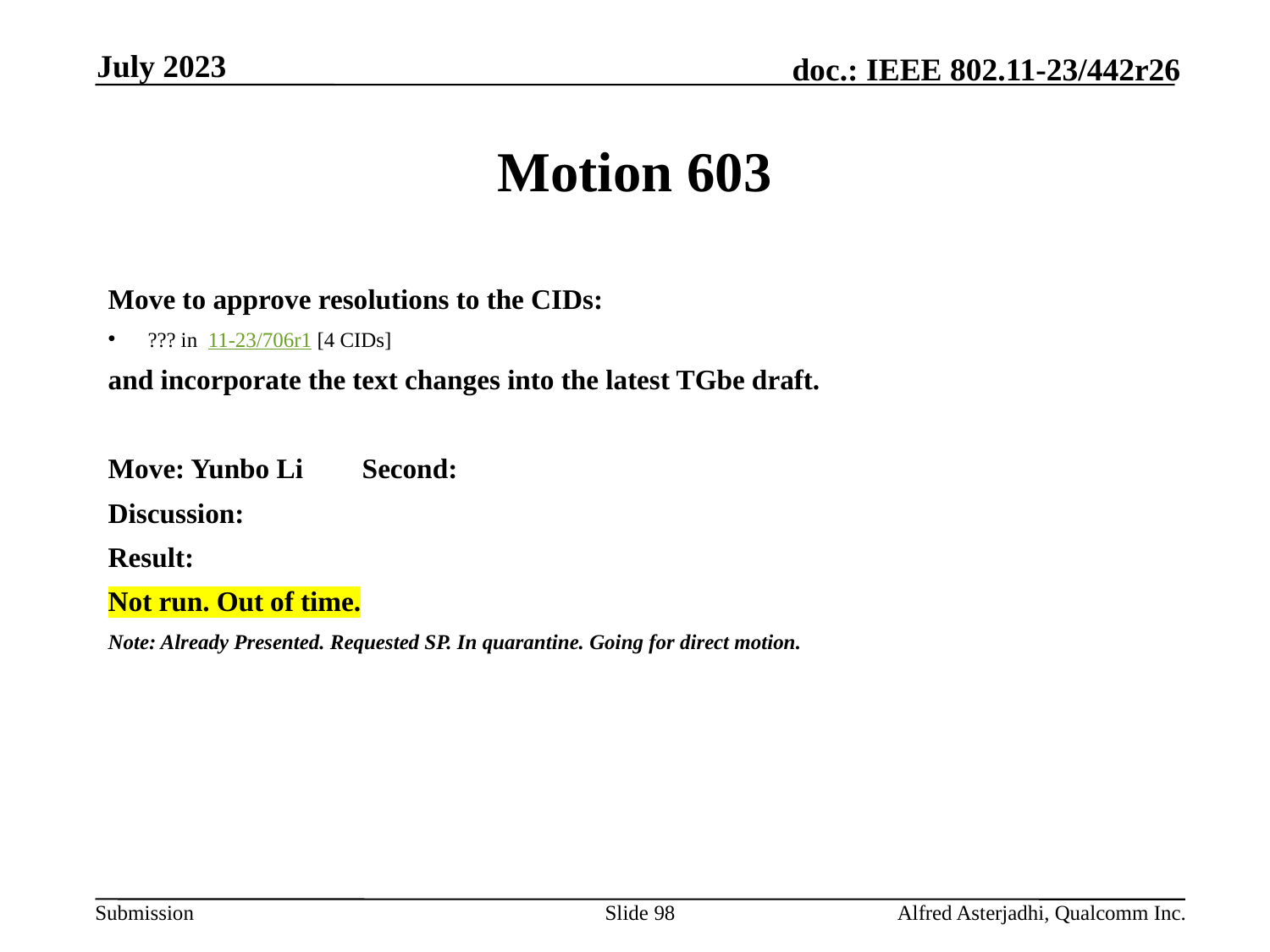

July 2023
# Motion 603
Move to approve resolutions to the CIDs:
??? in  11-23/706r1 [4 CIDs]
and incorporate the text changes into the latest TGbe draft.

Move: Yunbo Li	Second:
Discussion:
Result:
Not run. Out of time.
Note: Already Presented. Requested SP. In quarantine. Going for direct motion.
Slide 98
Alfred Asterjadhi, Qualcomm Inc.